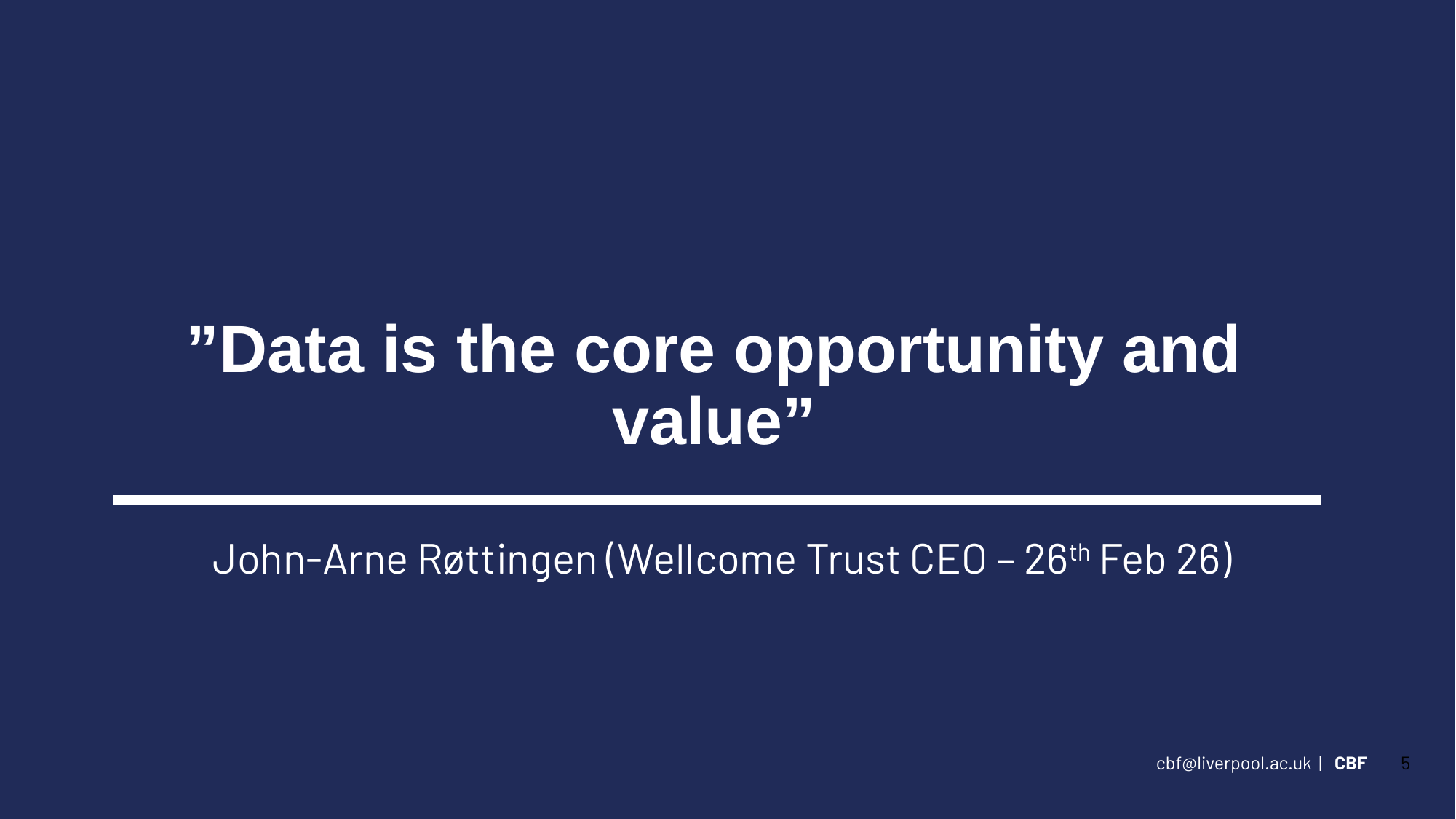

# ”Data is the core opportunity and value”
John-Arne Røttingen (Wellcome Trust CEO – 26th Feb 26)
CBF
5